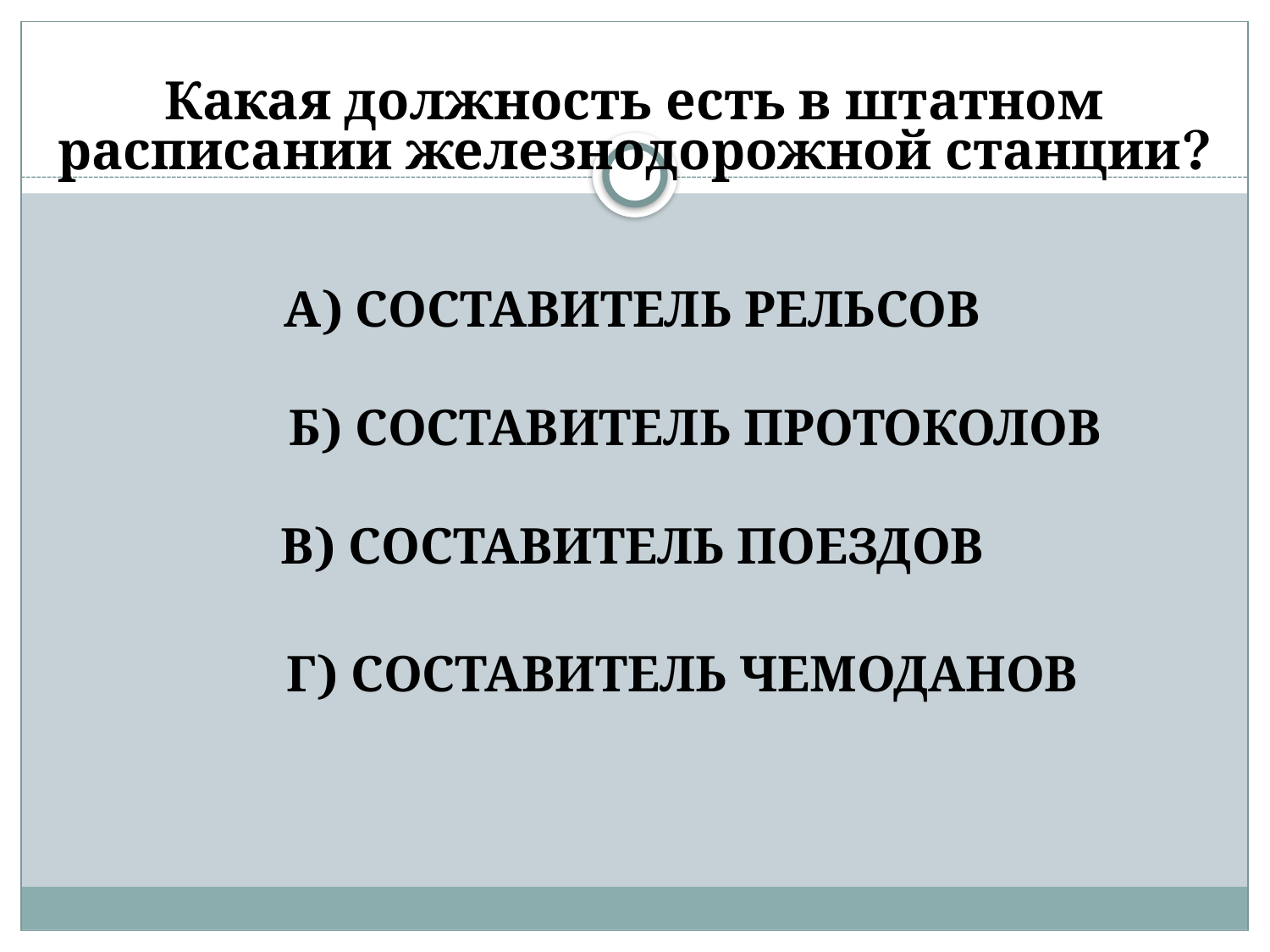

# Какая должность есть в штатном расписании железнодорожной станции?
А) СОСТАВИТЕЛЬ РЕЛЬСОВ
          Б) СОСТАВИТЕЛЬ ПРОТОКОЛОВ
В) СОСТАВИТЕЛЬ ПОЕЗДОВ
        Г) СОСТАВИТЕЛЬ ЧЕМОДАНОВ